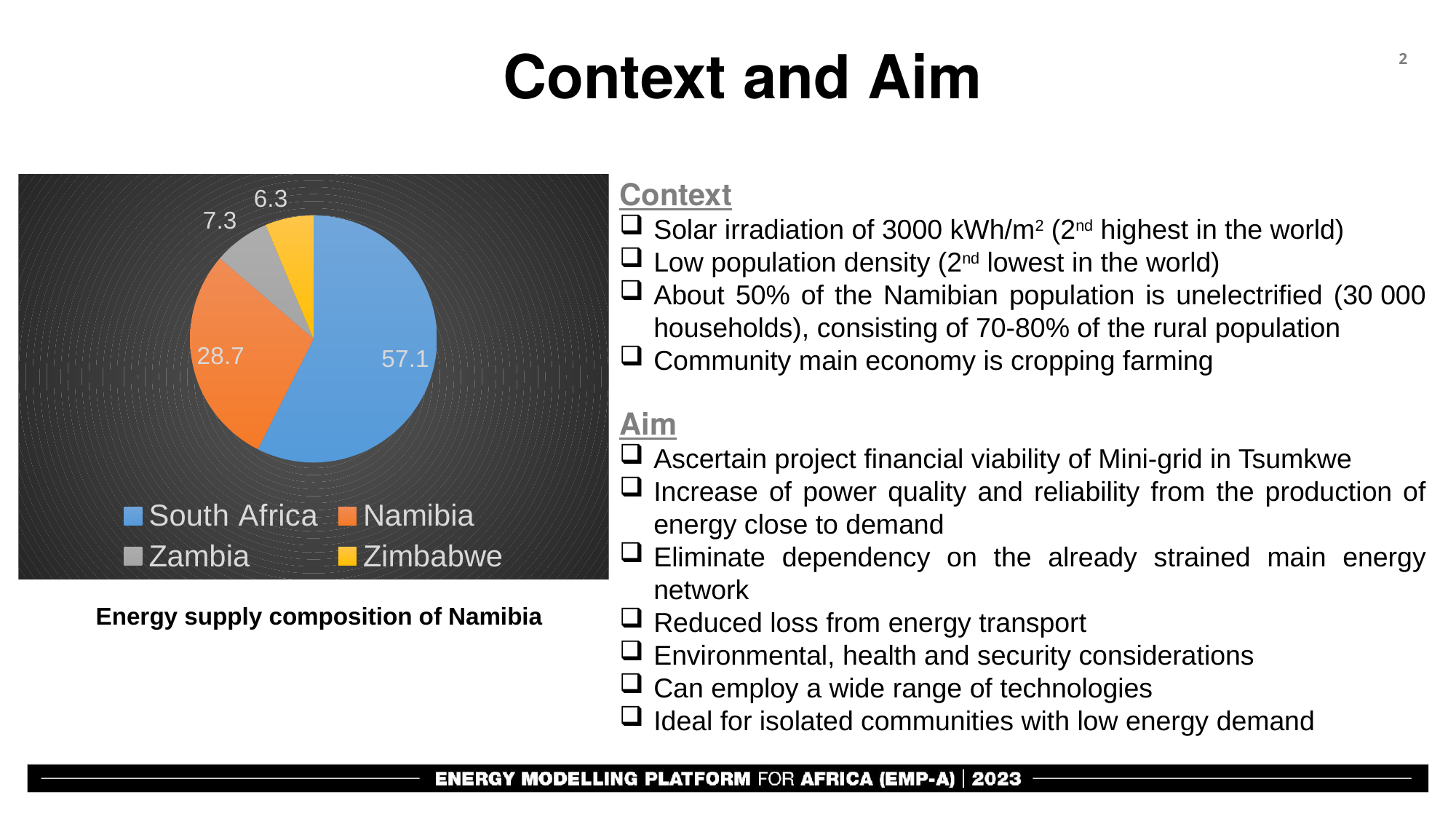

# Context and Aim

### Chart

| Category |  |
|---|---|
| South Africa | 57.1 |
| Namibia | 28.7 |
| Zambia | 7.3 |
| Zimbabwe | 6.3 |
Context
Solar irradiation of 3000 kWh/m2 (2nd highest in the world)
Low population density (2nd lowest in the world)
About 50% of the Namibian population is unelectrified (30 000 households), consisting of 70-80% of the rural population
Community main economy is cropping farming

Aim
Ascertain project financial viability of Mini-grid in Tsumkwe
Increase of power quality and reliability from the production of energy close to demand
Eliminate dependency on the already strained main energy network
Reduced loss from energy transport
Environmental, health and security considerations
Can employ a wide range of technologies
Ideal for isolated communities with low energy demand

Energy supply composition of Namibia